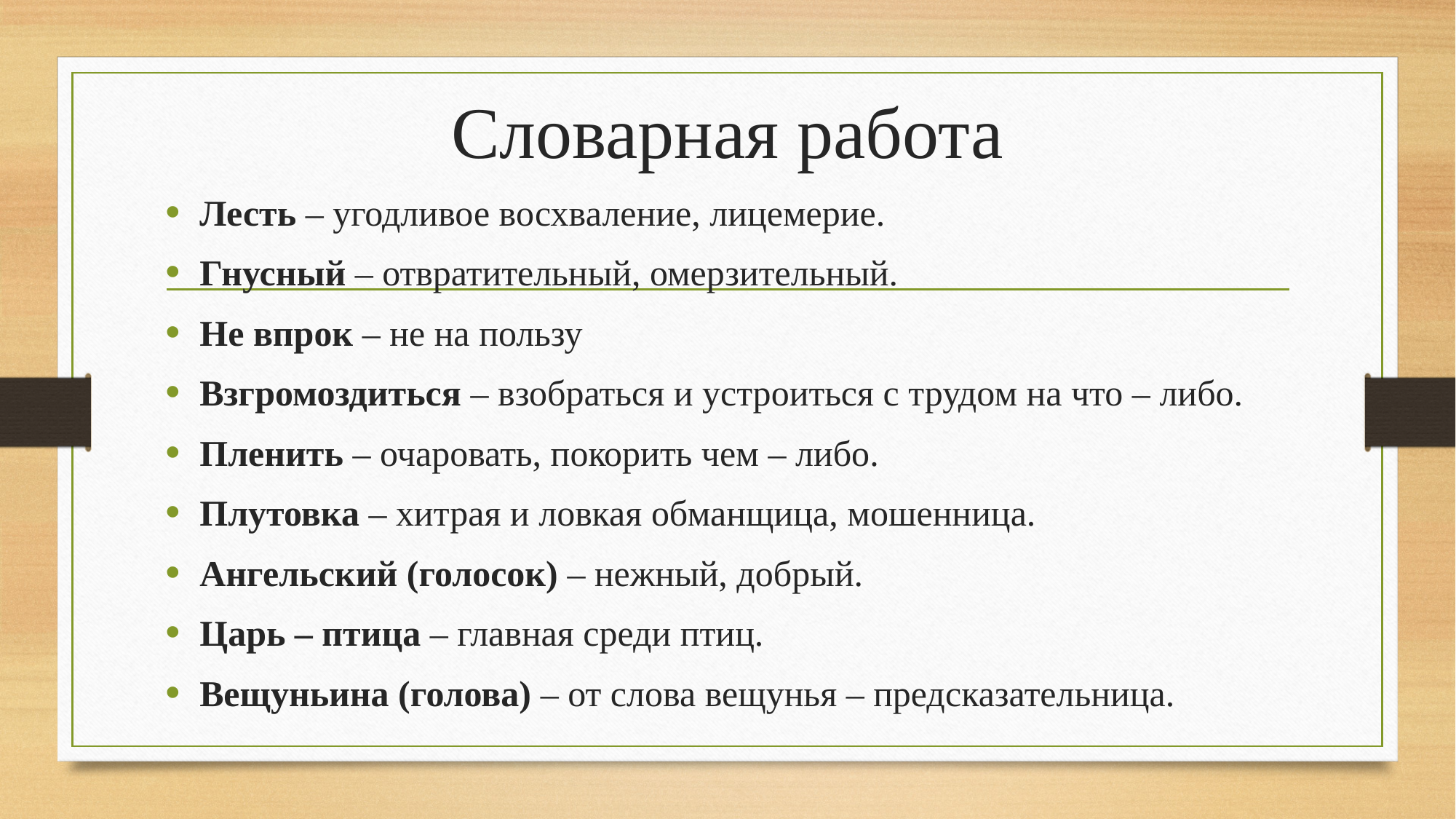

# Словарная работа
Лесть – угодливое восхваление, лицемерие.
Гнусный – отвратительный, омерзительный.
Не впрок – не на пользу
Взгромоздиться – взобраться и устроиться с трудом на что – либо.
Пленить – очаровать, покорить чем – либо.
Плутовка – хитрая и ловкая обманщица, мошенница.
Ангельский (голосок) – нежный, добрый.
Царь – птица – главная среди птиц.
Вещуньина (голова) – от слова вещунья – предсказательница.